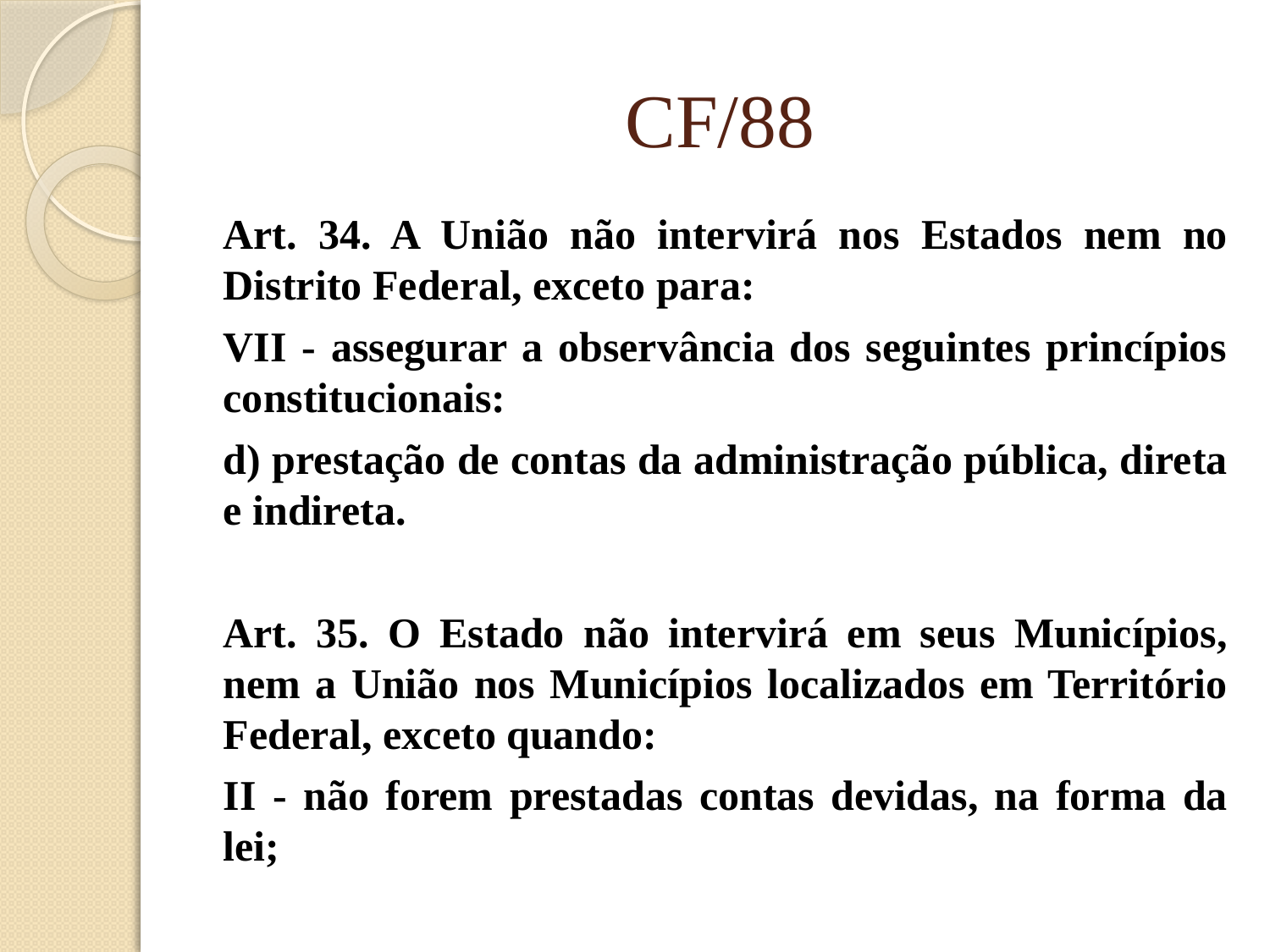

# CF/88
Art. 34. A União não intervirá nos Estados nem no Distrito Federal, exceto para:
VII - assegurar a observância dos seguintes princípios constitucionais:
d) prestação de contas da administração pública, direta e indireta.

Art. 35. O Estado não intervirá em seus Municípios, nem a União nos Municípios localizados em Território Federal, exceto quando:
II - não forem prestadas contas devidas, na forma da lei;